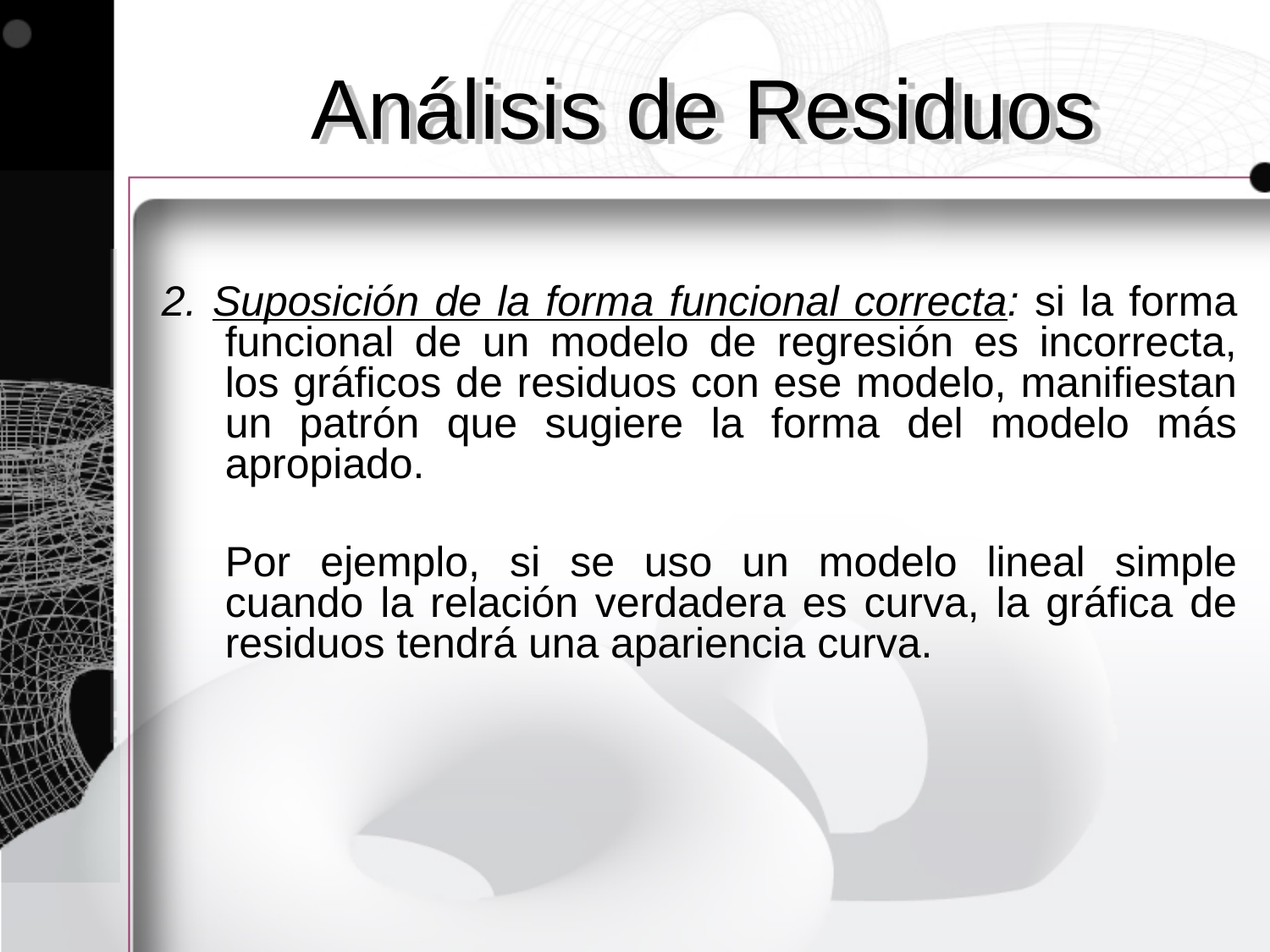

# Análisis de Residuos

2. Suposición de la forma funcional correcta: si la forma funcional de un modelo de regresión es incorrecta, los gráficos de residuos con ese modelo, manifiestan un patrón que sugiere la forma del modelo más apropiado.

	Por ejemplo, si se uso un modelo lineal simple cuando la relación verdadera es curva, la gráfica de residuos tendrá una apariencia curva.